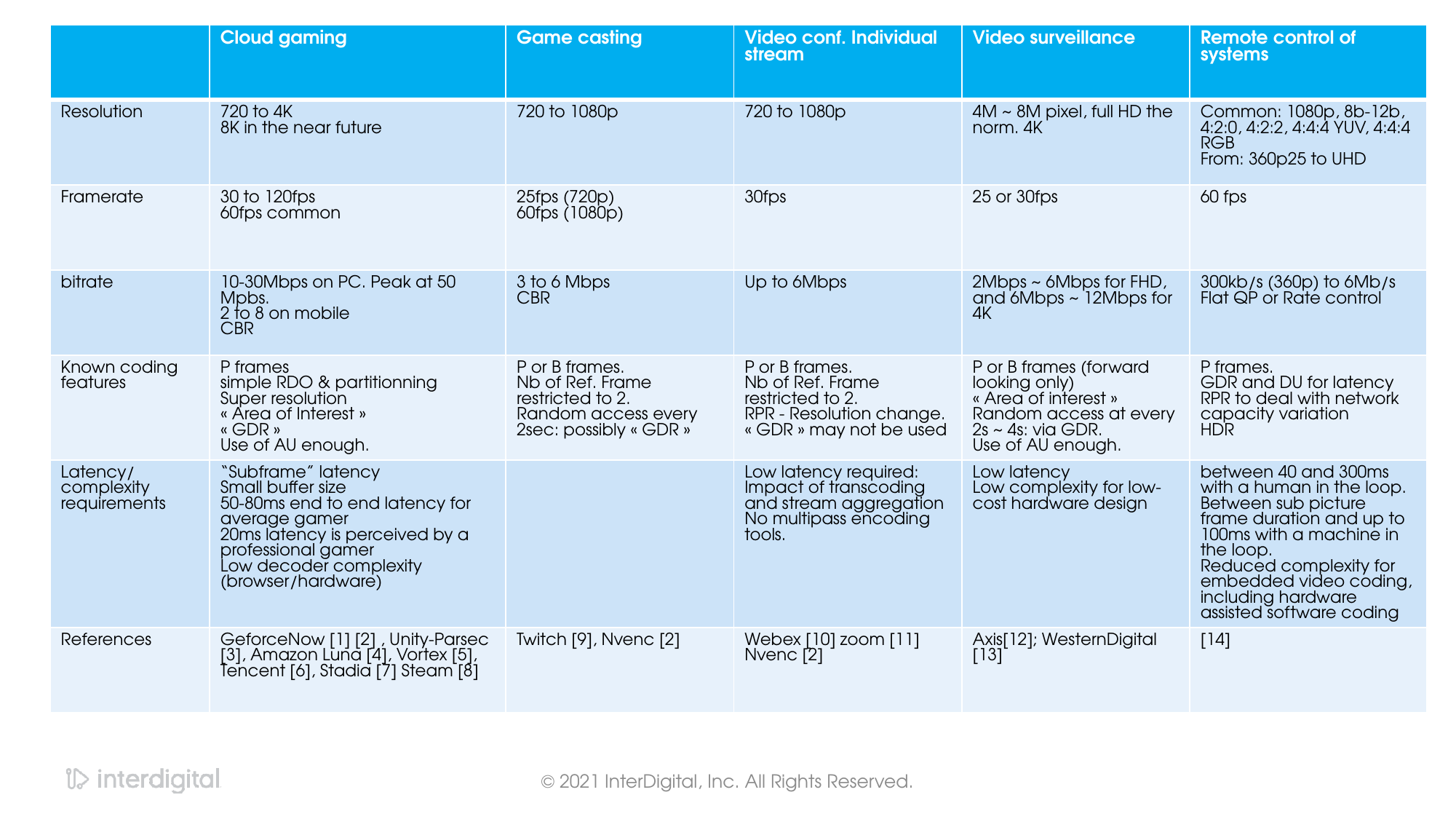

|  | Cloud gaming | Game casting | Video conf. Individual stream | Video surveillance | Remote control of systems |
| --- | --- | --- | --- | --- | --- |
| Resolution | 720 to 4K 8K in the near future | 720 to 1080p | 720 to 1080p | 4M ~ 8M pixel, full HD the norm. 4K | Common: 1080p, 8b-12b, 4:2:0, 4:2:2, 4:4:4 YUV, 4:4:4 RGB From: 360p25 to UHD |
| Framerate | 30 to 120fps 60fps common | 25fps (720p) 60fps (1080p) | 30fps | 25 or 30fps | 60 fps |
| bitrate | 10-30Mbps on PC. Peak at 50 Mpbs. 2 to 8 on mobile CBR | 3 to 6 Mbps CBR | Up to 6Mbps | 2Mbps ~ 6Mbps for FHD, and 6Mbps ~ 12Mbps for 4K | 300kb/s (360p) to 6Mb/s Flat QP or Rate control |
| Known coding features | P frames simple RDO & partitionning Super resolution « Area of Interest » « GDR » Use of AU enough. | P or B frames. Nb of Ref. Frame restricted to 2. Random access every 2sec: possibly « GDR » | P or B frames. Nb of Ref. Frame restricted to 2. RPR - Resolution change. « GDR » may not be used | P or B frames (forward looking only) « Area of interest » Random access at every 2s ~ 4s: via GDR. Use of AU enough. | P frames. GDR and DU for latency RPR to deal with network capacity variation HDR |
| Latency/ complexity requirements | “Subframe” latency Small buffer size 50-80ms end to end latency for average gamer 20ms latency is perceived by a professional gamer Low decoder complexity (browser/hardware) |  | Low latency required: Impact of transcoding and stream aggregation No multipass encoding tools. | Low latency Low complexity for low-cost hardware design | between 40 and 300ms with a human in the loop. Between sub picture frame duration and up to 100ms with a machine in the loop. Reduced complexity for embedded video coding, including hardware assisted software coding |
| References | GeforceNow [1] [2] , Unity-Parsec [3], Amazon Luna [4], Vortex [5], Tencent [6], Stadia [7] Steam [8] | Twitch [9], Nvenc [2] | Webex [10] zoom [11] Nvenc [2] | Axis[12]; WesternDigital [13] | [14] |
© 2021 InterDigital, Inc. All Rights Reserved.
3